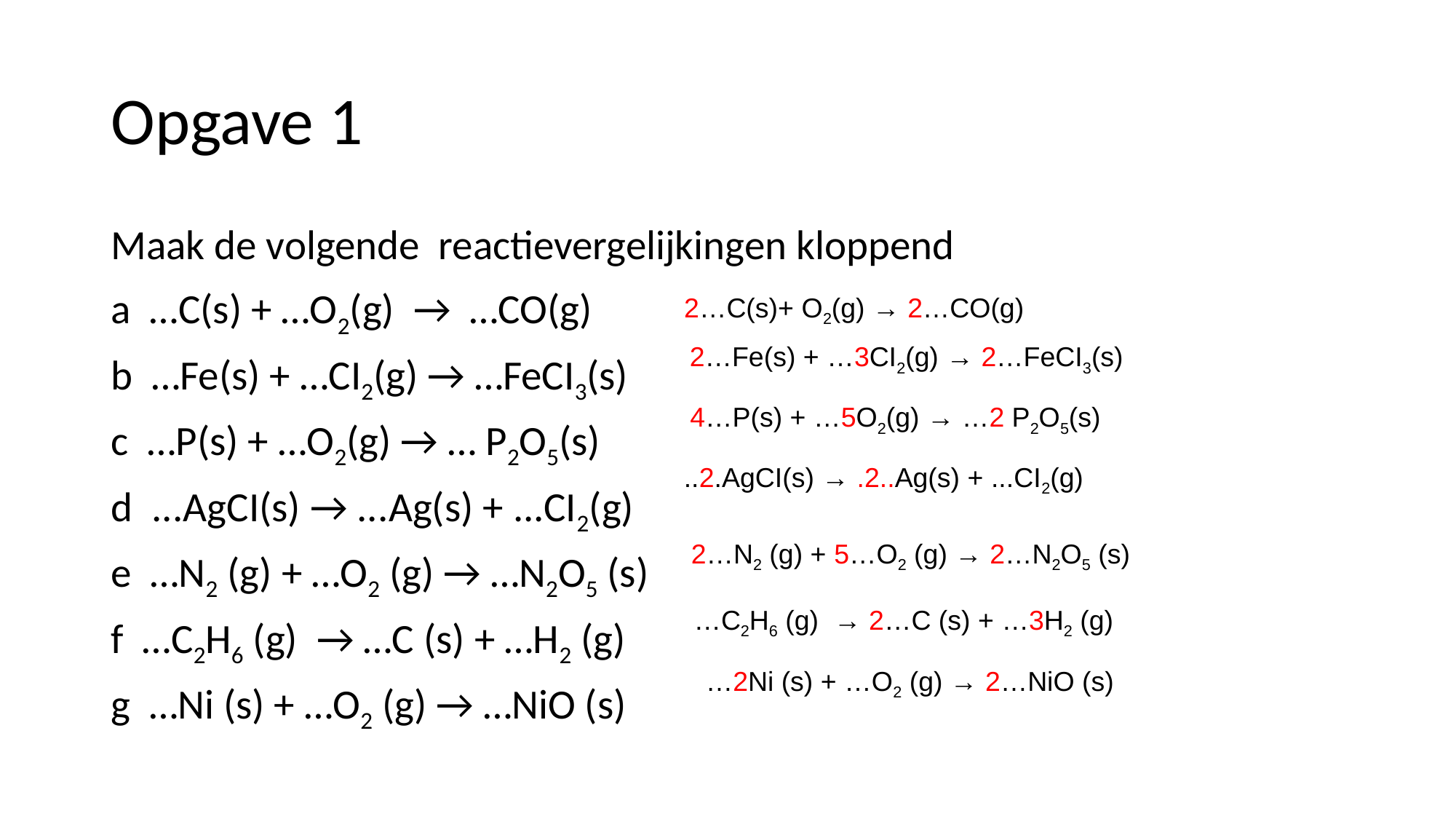

# Opgave 1
Maak de volgende  reactievergelijkingen kloppend
a  …C(s) + …O2(g)  →  …CO(g)
b  …Fe(s) + …CI2(g) → …FeCI3(s)
c  …P(s) + …O2(g) → … P2O5(s)
d  ...AgCI(s) → ...Ag(s) + ...CI2(g)
e  …N2 (g) + …O2 (g) → …N2O5 (s)
f  …C2H6 (g)  → …C (s) + …H2 (g)
g  …Ni (s) + …O2 (g) → …NiO (s)

 2…C(s)+ O2(g) → 2…CO(g)
2…Fe(s) + …3CI2(g) → 2…FeCI3(s)
4…P(s) + …5O2(g) → …2 P2O5(s)
..2.AgCI(s) → .2..Ag(s) + ...CI2(g)
2…N2 (g) + 5…O2 (g) → 2…N2O5 (s)
…C2H6 (g)  → 2…C (s) + …3H2 (g)
…2Ni (s) + …O2 (g) → 2…NiO (s)